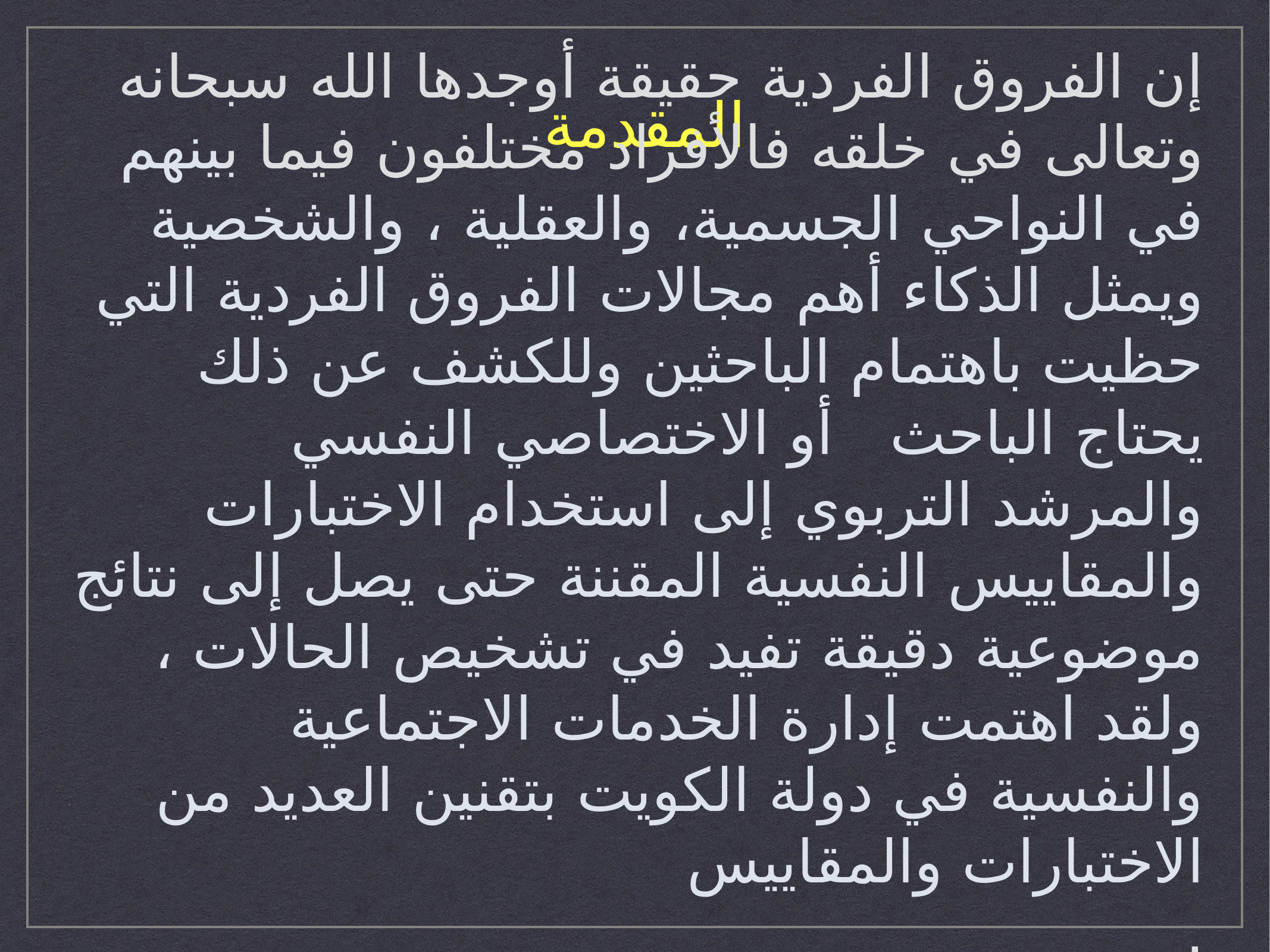

المقدمة

إن الفروق الفردية حقيقة أوجدها الله سبحانه وتعالى في خلقه فالأفراد مختلفون فيما بينهم في النواحي الجسمية، والعقلية ، والشخصية ويمثل الذكاء أهم مجالات الفروق الفردية التي حظيت باهتمام الباحثين وللكشف عن ذلك يحتاج الباحث   أو الاختصاصي النفسي والمرشد التربوي إلى استخدام الاختبارات والمقاييس النفسية المقننة حتى يصل إلى نتائج موضوعية دقيقة تفيد في تشخيص الحالات ، ولقد اهتمت إدارة الخدمات الاجتماعية والنفسية في دولة الكويت بتقنين العديد من الاختبارات والمقاييس
.